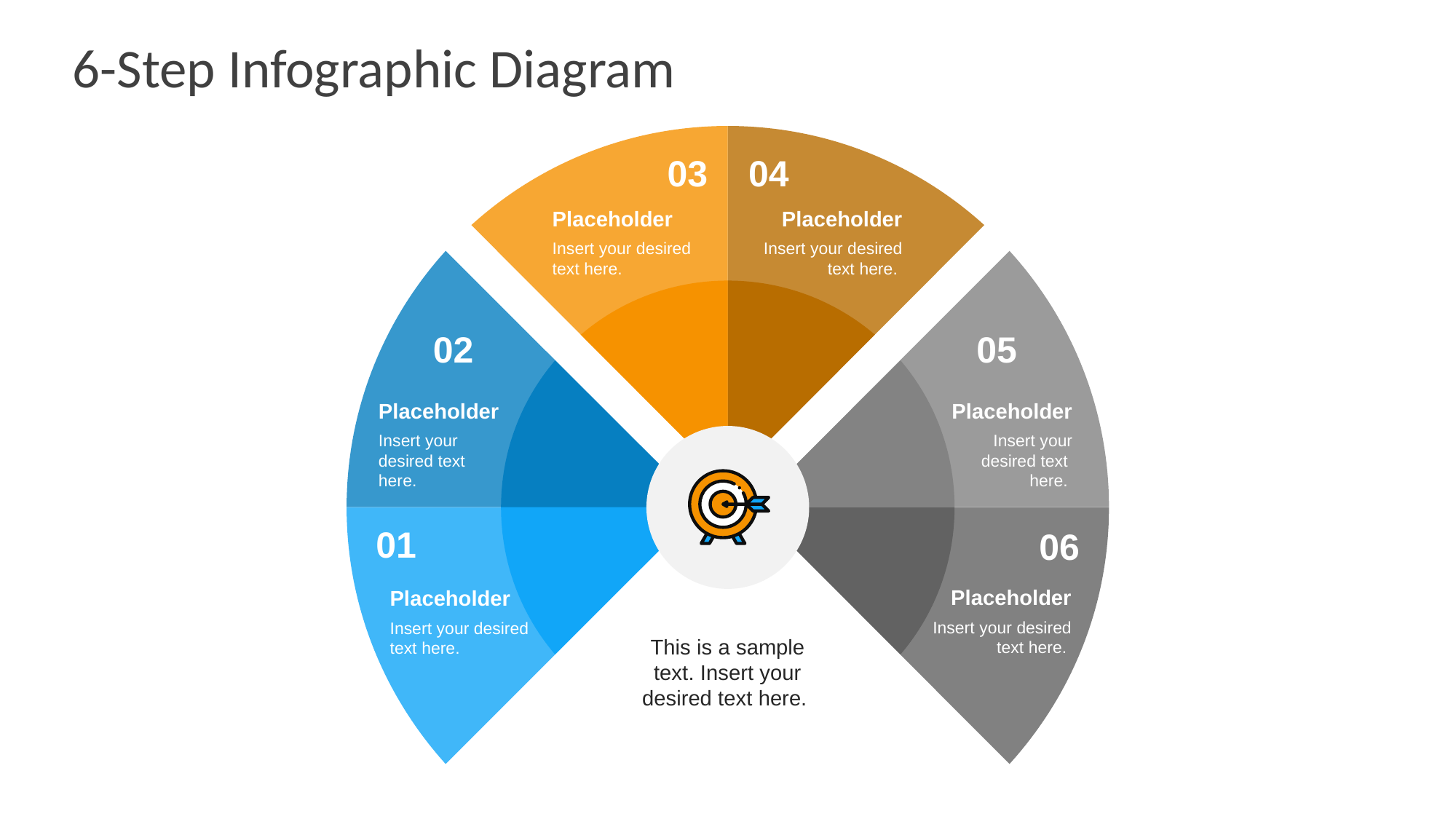

# 6-Step Infographic Diagram

03
04
Placeholder
Placeholder
Insert your desired text here.
Insert your desired text here.
02
05
Placeholder
Placeholder
Insert your
desired text
here.
Insert your
 desired text
here.

01
06
Placeholder
Placeholder
Insert your desired text here.
Insert your desired text here.
This is a sample text. Insert your desired text here.